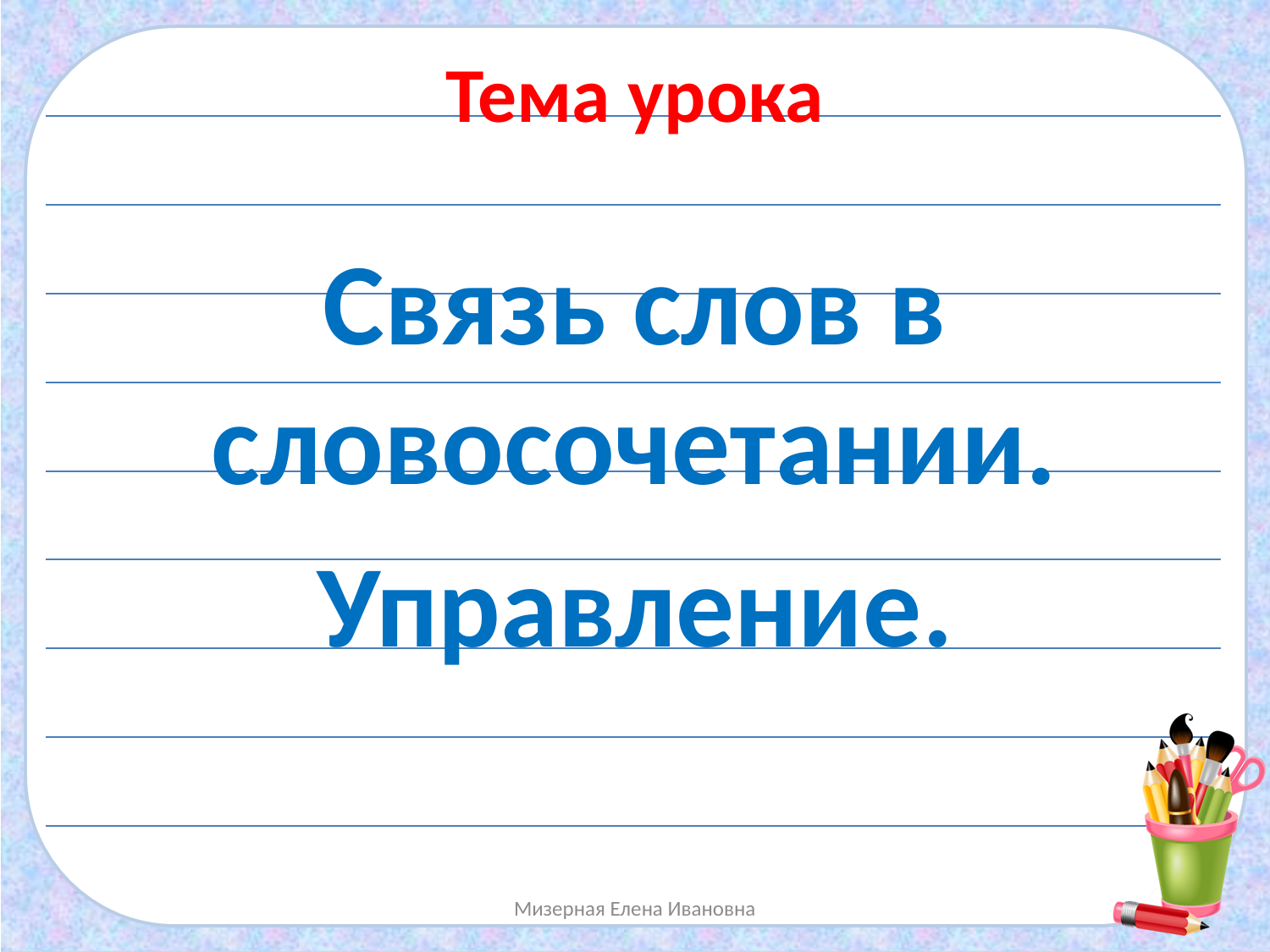

Тема урока
Связь слов в словосочетании.
Управление.

Мизерная Елена Ивановна